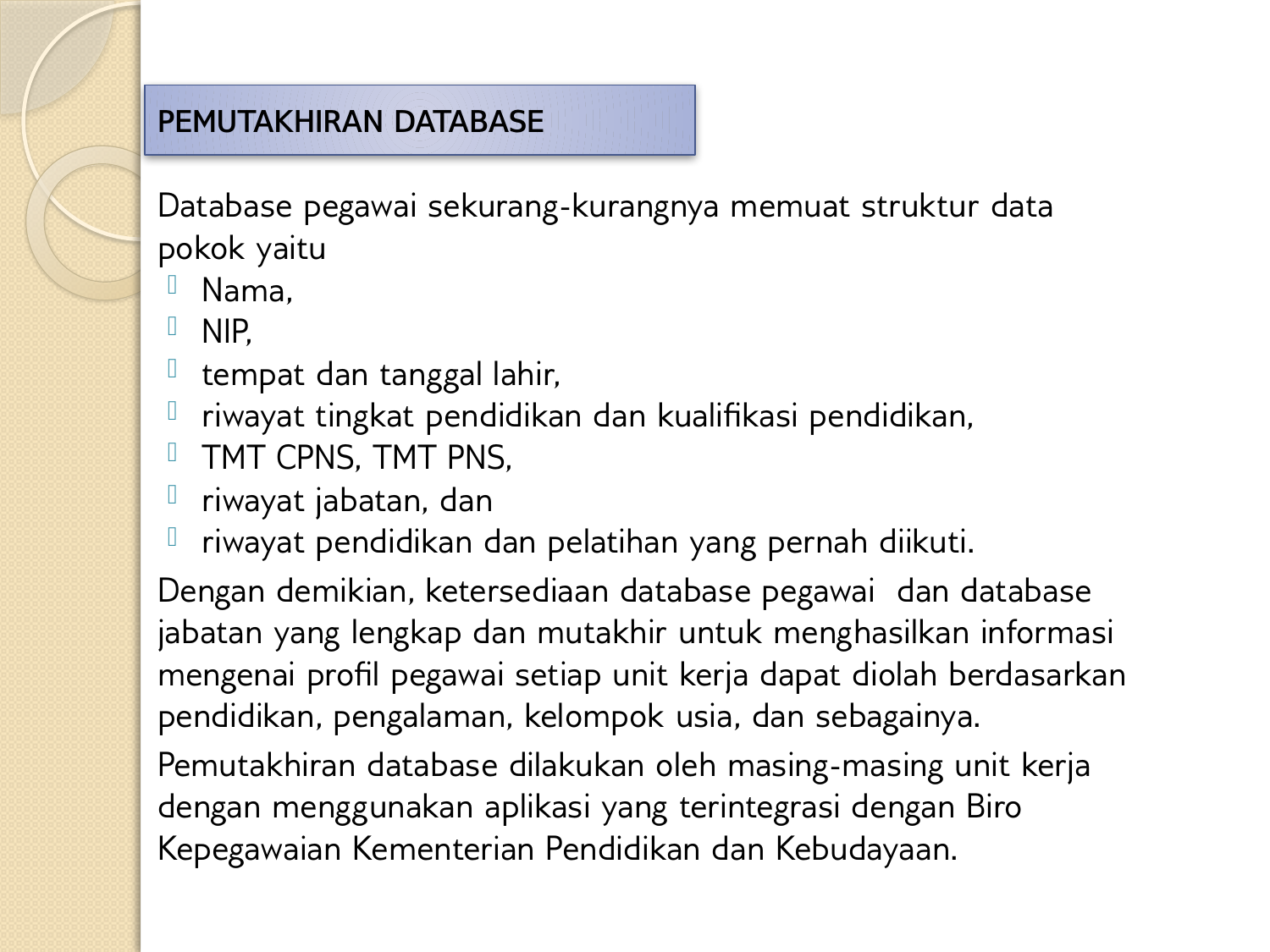

PEMUTAKHIRAN DATABASE
Database pegawai sekurang-kurangnya memuat struktur data pokok yaitu
Nama,
NIP,
tempat dan tanggal lahir,
riwayat tingkat pendidikan dan kualifikasi pendidikan,
TMT CPNS, TMT PNS,
riwayat jabatan, dan
riwayat pendidikan dan pelatihan yang pernah diikuti.
Dengan demikian, ketersediaan database pegawai  dan database jabatan yang lengkap dan mutakhir untuk menghasilkan informasi mengenai profil pegawai setiap unit kerja dapat diolah berdasarkan pendidikan, pengalaman, kelompok usia, dan sebagainya.
Pemutakhiran database dilakukan oleh masing-masing unit kerja dengan menggunakan aplikasi yang terintegrasi dengan Biro Kepegawaian Kementerian Pendidikan dan Kebudayaan.